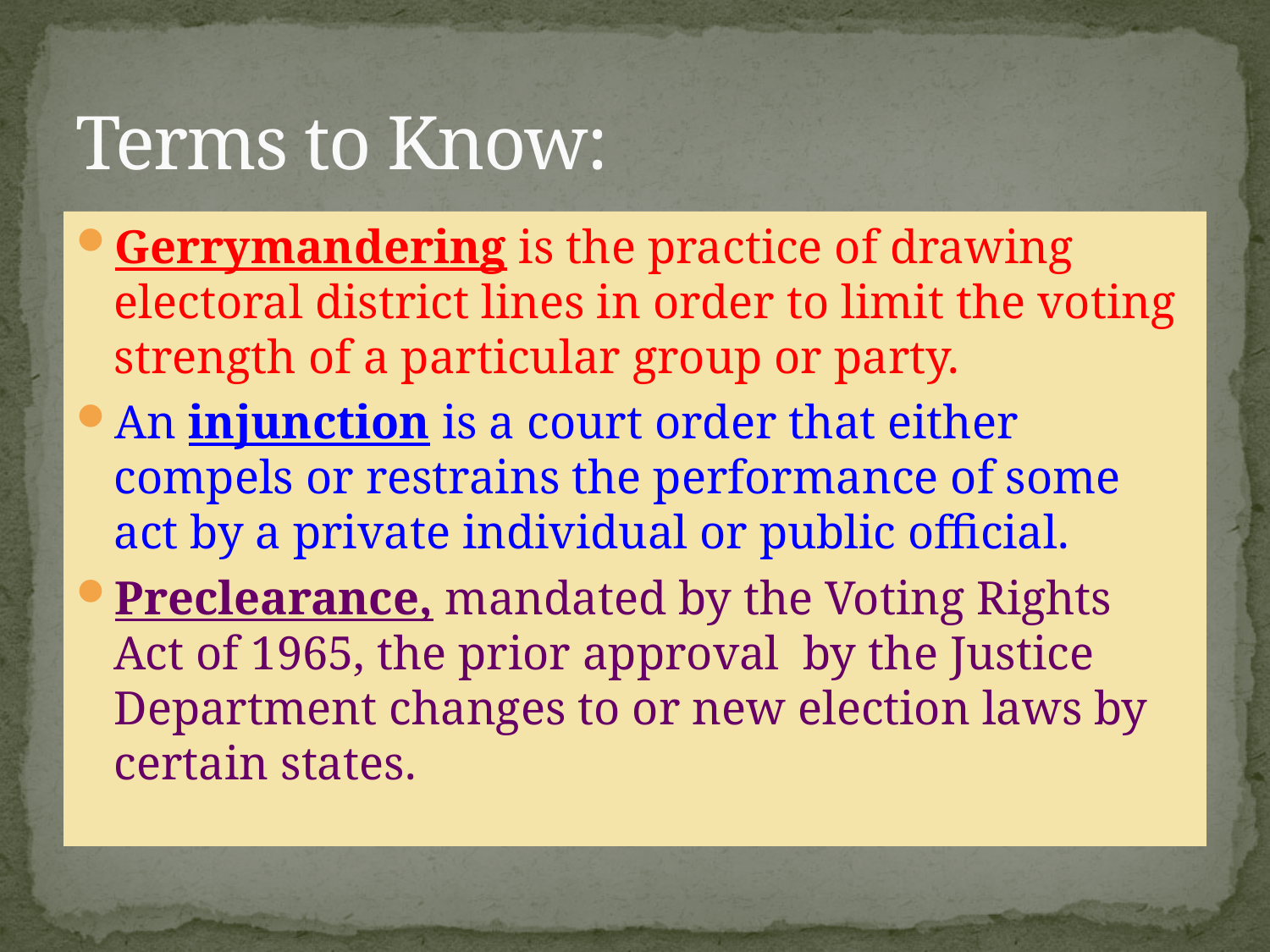

# Terms to Know:
Gerrymandering is the practice of drawing electoral district lines in order to limit the voting strength of a particular group or party.
An injunction is a court order that either compels or restrains the performance of some act by a private individual or public official.
Preclearance, mandated by the Voting Rights Act of 1965, the prior approval  by the Justice Department changes to or new election laws by certain states.